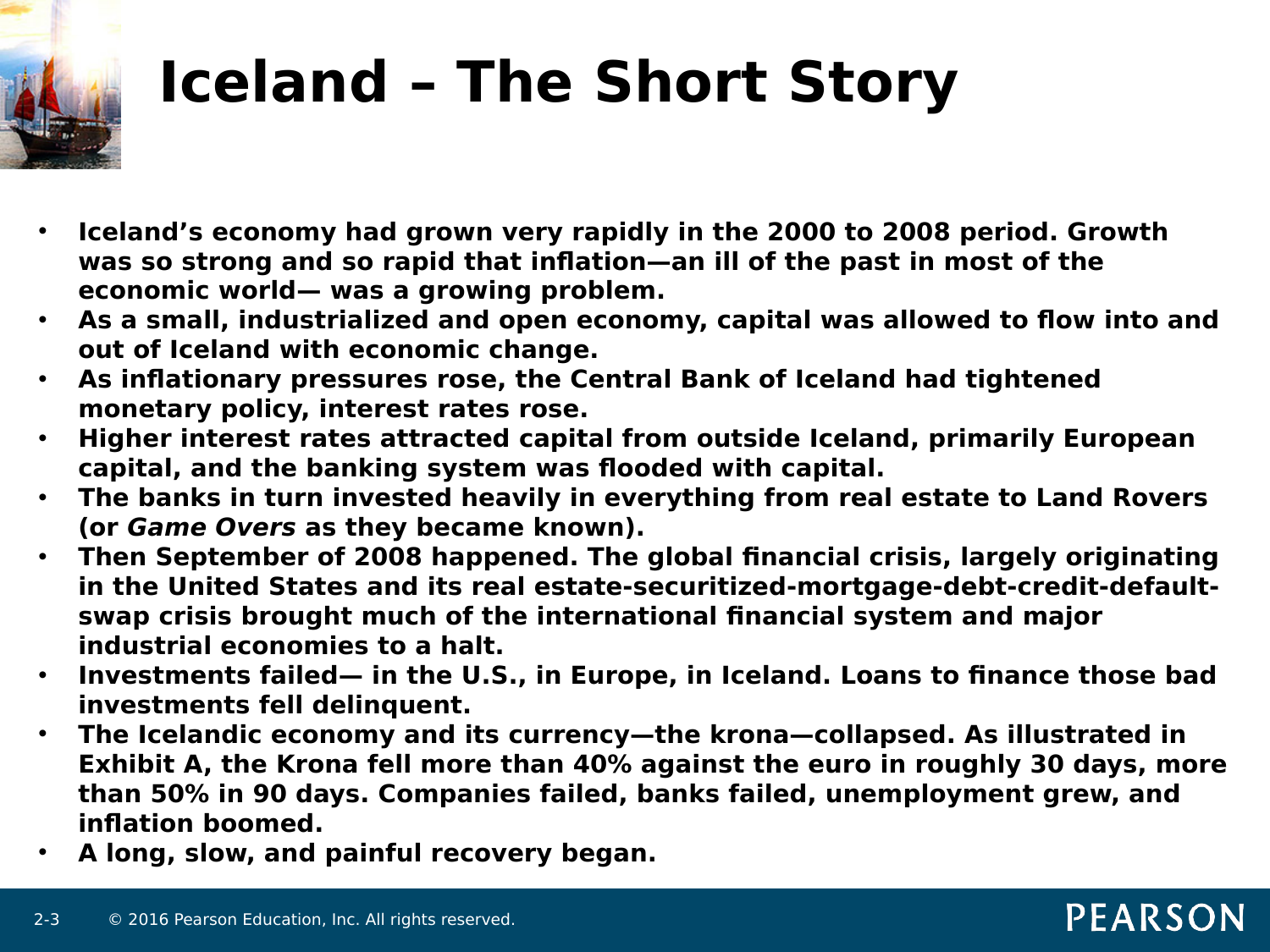

# Iceland – The Short Story
Iceland’s economy had grown very rapidly in the 2000 to 2008 period. Growth was so strong and so rapid that inflation—an ill of the past in most of the economic world— was a growing problem.
As a small, industrialized and open economy, capital was allowed to flow into and out of Iceland with economic change.
As inflationary pressures rose, the Central Bank of Iceland had tightened monetary policy, interest rates rose.
Higher interest rates attracted capital from outside Iceland, primarily European capital, and the banking system was flooded with capital.
The banks in turn invested heavily in everything from real estate to Land Rovers (or Game Overs as they became known).
Then September of 2008 happened. The global financial crisis, largely originating in the United States and its real estate-securitized-mortgage-debt-credit-default-swap crisis brought much of the international financial system and major industrial economies to a halt.
Investments failed— in the U.S., in Europe, in Iceland. Loans to finance those bad investments fell delinquent.
The Icelandic economy and its currency—the krona—collapsed. As illustrated in Exhibit A, the Krona fell more than 40% against the euro in roughly 30 days, more than 50% in 90 days. Companies failed, banks failed, unemployment grew, and inflation boomed.
A long, slow, and painful recovery began.